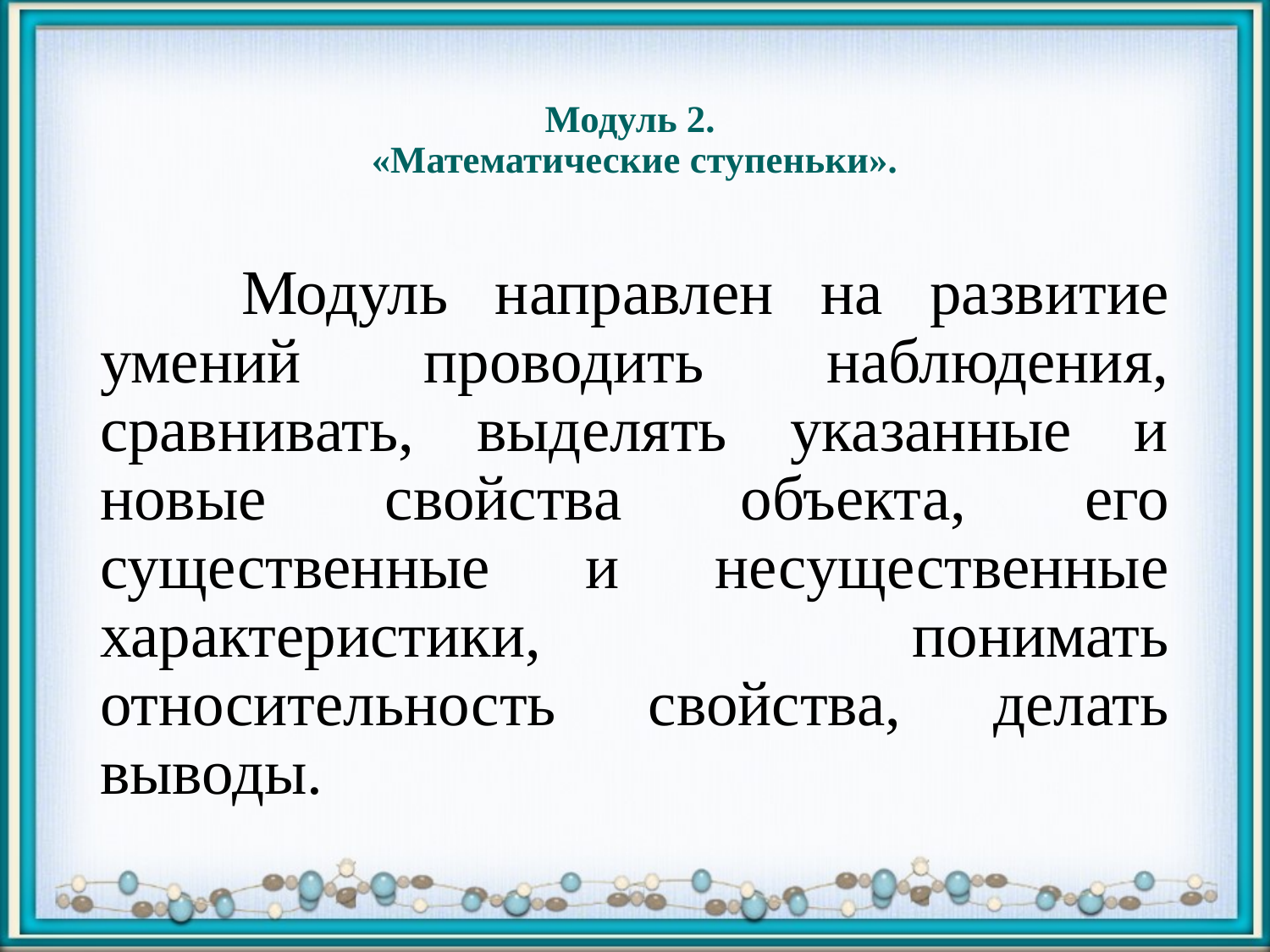

# Модуль 2. «Математические ступеньки».
   Модуль направлен на развитие умений проводить наблюдения, сравнивать, выделять указанные и новые свойства объекта, его существенные и несущественные характеристики, понимать относительность свойства, делать выводы.